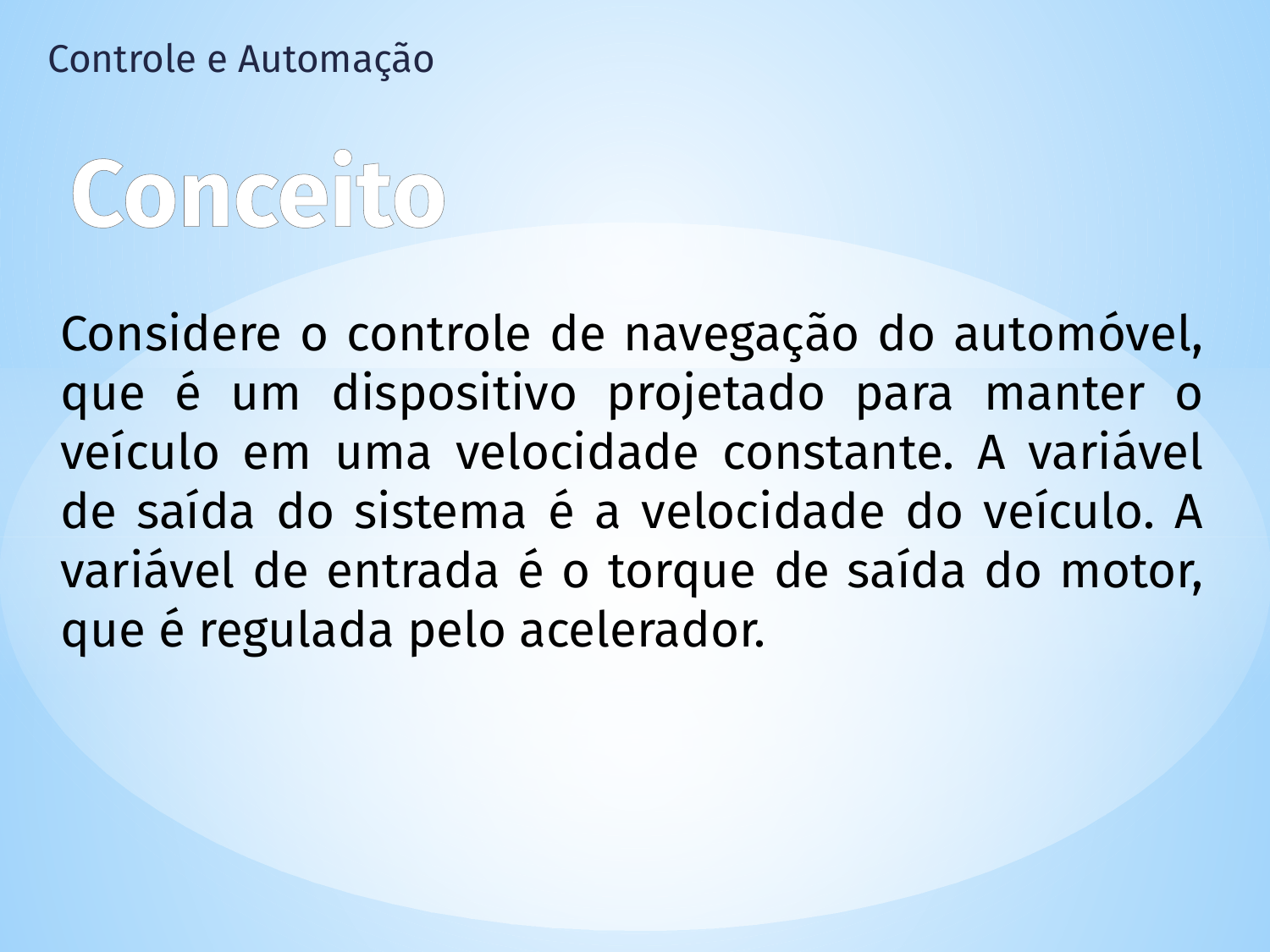

Controle e Automação
Conceito
Considere o controle de navegação do automóvel, que é um dispositivo projetado para manter o veículo em uma velocidade constante. A variável de saída do sistema é a velocidade do veículo. A variável de entrada é o torque de saída do motor, que é regulada pelo acelerador.